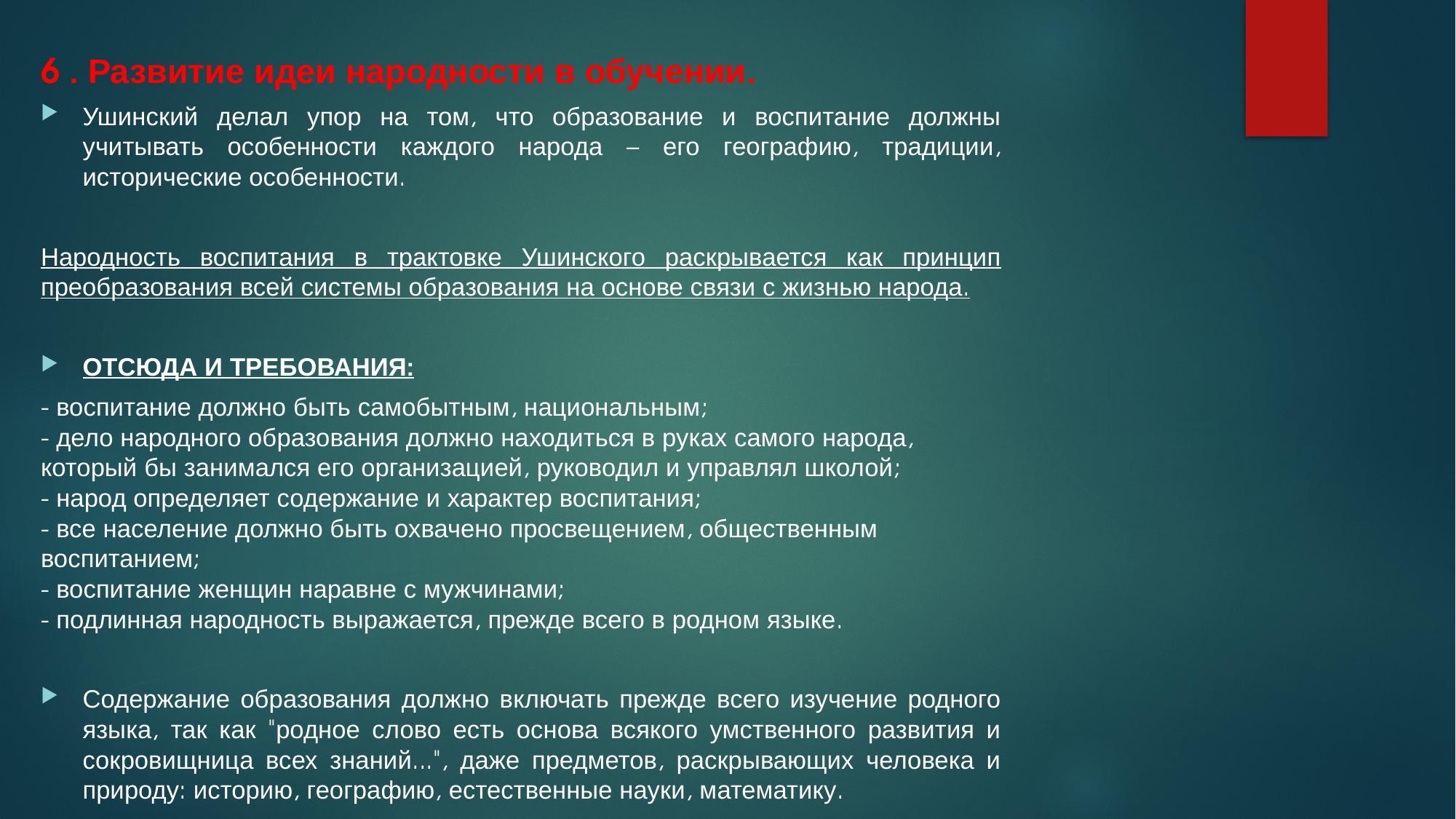

6 . Развитие идеи народности в обучении.
Ушинский делал упор на том, что образование и воспитание должны учитывать особенности каждого народа – его географию, традиции, исторические особенности.

Народность воспитания в трактовке Ушинского раскрывается как принцип преобразования всей системы образования на основе связи с жизнью народа.

ОТСЮДА И ТРЕБОВАНИЯ:
- воспитание должно быть самобытным, национальным;
- дело народного образования должно находиться в руках самого народа, который бы занимался его организацией, руководил и управлял школой; 
- народ определяет содержание и характер воспитания;
- все население должно быть охвачено просвещением, общественным воспитанием;
- воспитание женщин наравне с мужчинами;
- подлинная народность выражается, прежде всего в родном языке.

Содержание образования должно включать прежде всего изучение родного языка, так как "родное слово есть основа всякого умственного развития и сокровищница всех знаний...", даже предметов, раскрывающих человека и природу: историю, географию, естественные науки, математику.

#